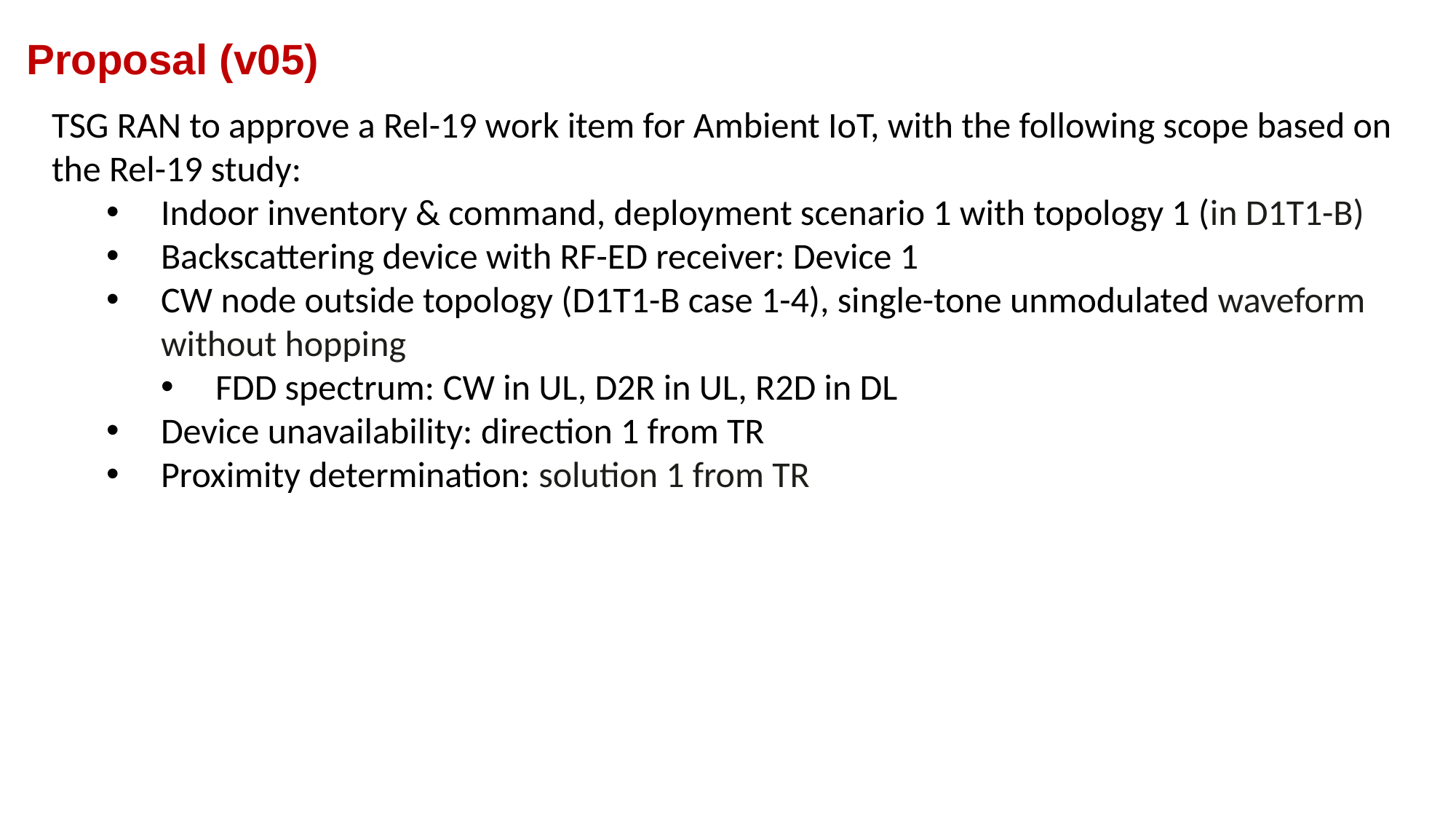

Proposal (v05)
TSG RAN to approve a Rel-19 work item for Ambient IoT, with the following scope based on the Rel-19 study:
Indoor inventory & command, deployment scenario 1 with topology 1 (in D1T1-B)
Backscattering device with RF-ED receiver: Device 1
CW node outside topology (D1T1-B case 1-4), single-tone unmodulated waveform without hopping
FDD spectrum: CW in UL, D2R in UL, R2D in DL
Device unavailability: direction 1 from TR
Proximity determination: solution 1 from TR